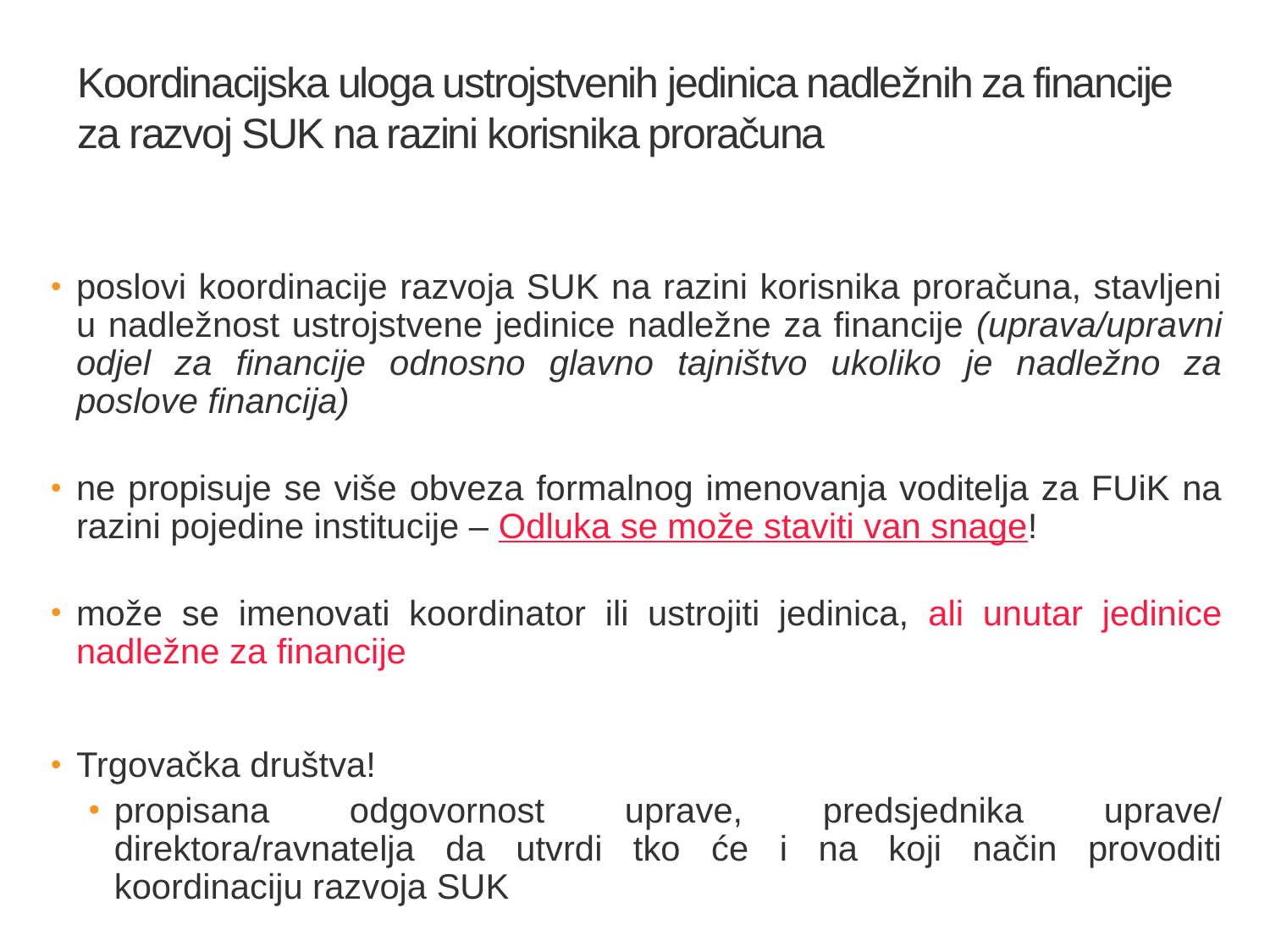

12
# Koordinacijska uloga ustrojstvenih jedinica nadležnih za financije za razvoj SUK na razini korisnika proračuna

poslovi koordinacije razvoja SUK na razini korisnika proračuna, stavljeni u nadležnost ustrojstvene jedinice nadležne za financije (uprava/upravni odjel za financije odnosno glavno tajništvo ukoliko je nadležno za poslove financija)

ne propisuje se više obveza formalnog imenovanja voditelja za FUiK na razini pojedine institucije – Odluka se može staviti van snage!

može se imenovati koordinator ili ustrojiti jedinica, ali unutar jedinice nadležne za financije

Trgovačka društva!
propisana odgovornost uprave, predsjednika uprave/ direktora/ravnatelja da utvrdi tko će i na koji način provoditi koordinaciju razvoja SUK